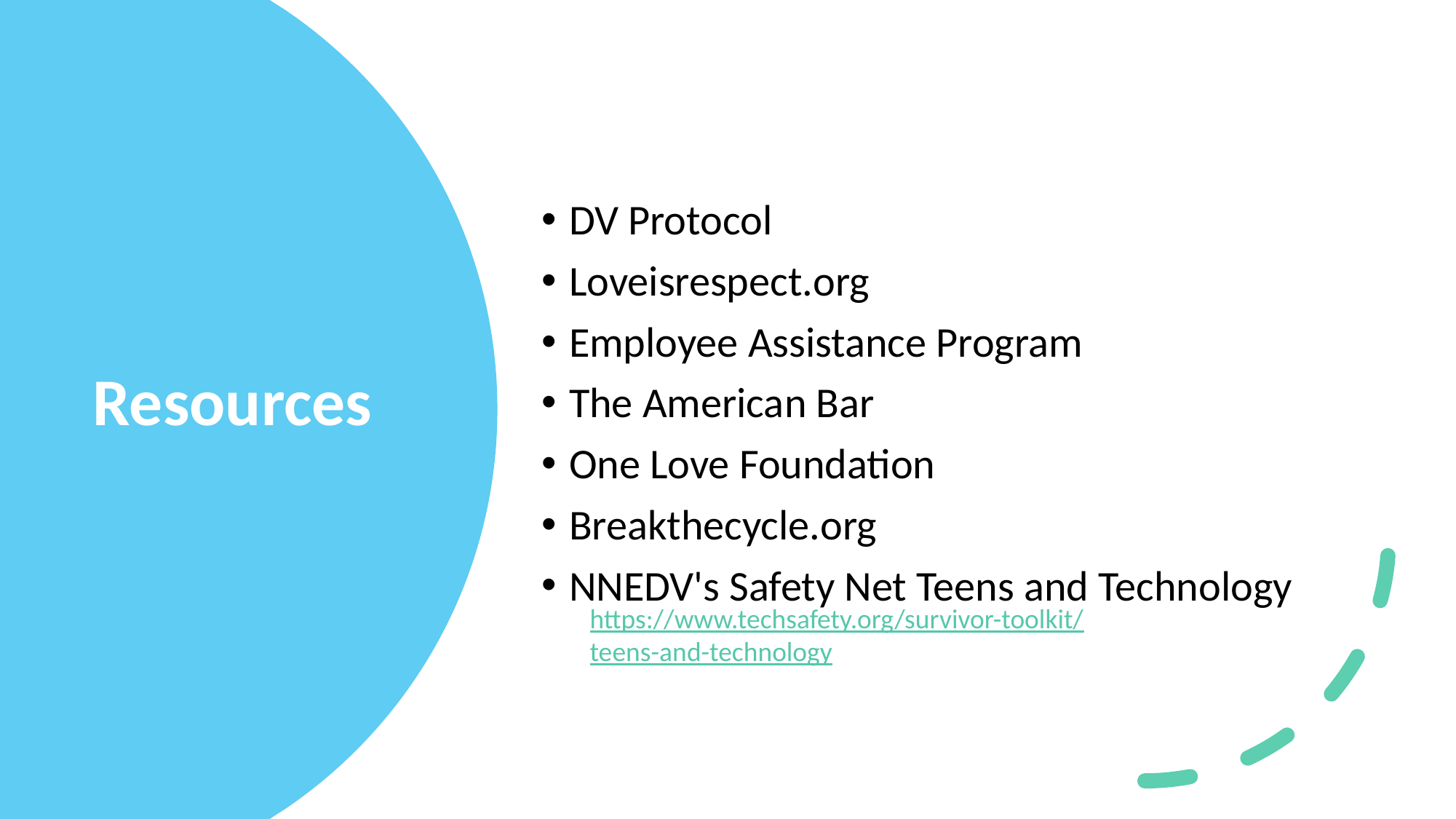

DV Protocol
Loveisrespect.org
Employee Assistance Program
The American Bar
One Love Foundation
Breakthecycle.org
NNEDV's Safety Net Teens and Technology
# Resources

https://www.techsafety.org/survivor-toolkit/teens-and-technology